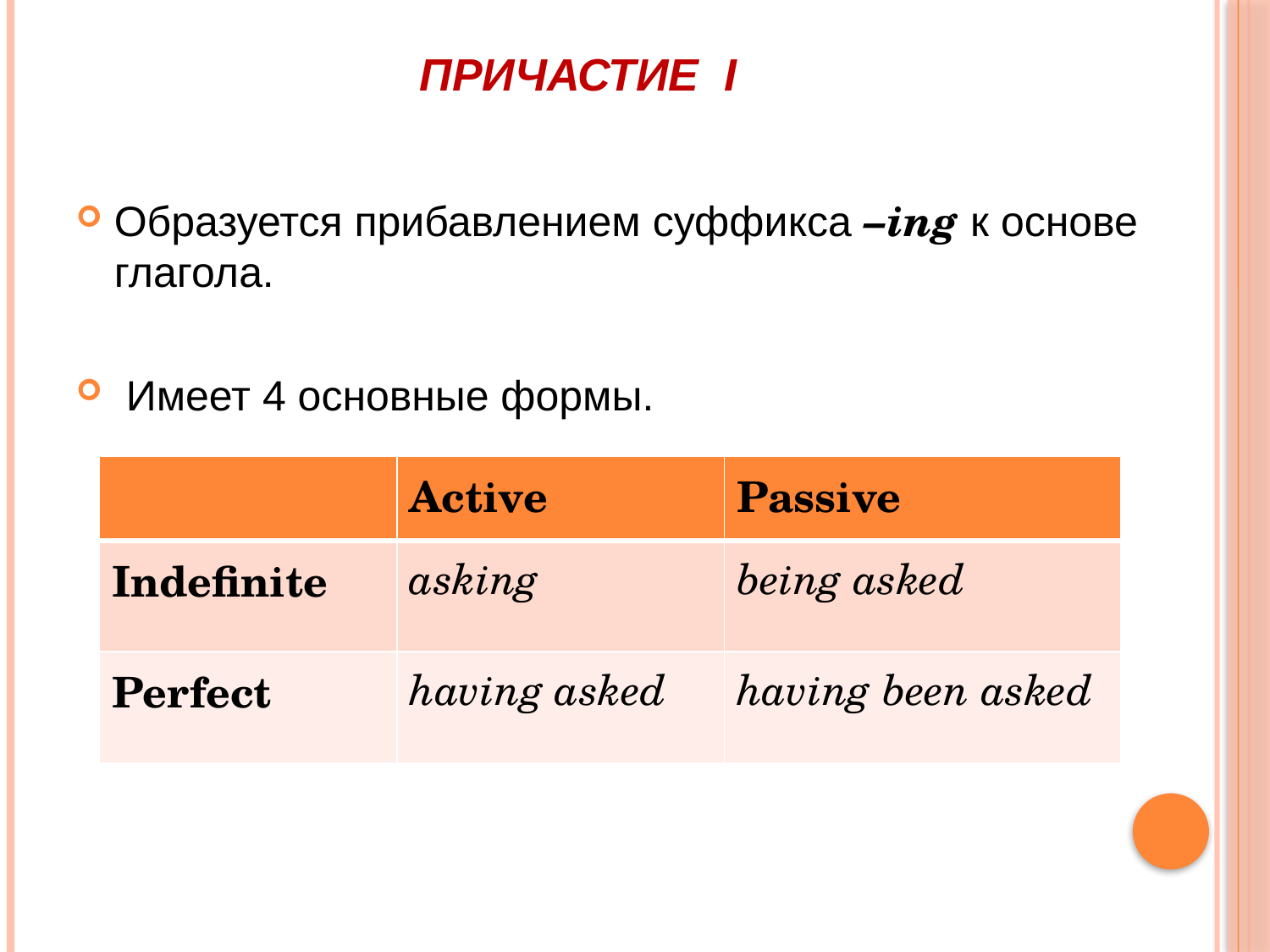

# ПРИЧАСТИЕ  I
Образуется прибавлением суффикса –ing к основе глагола.

 Имеет 4 основные формы.

|  | Active | Passive |
| --- | --- | --- |
| Indefinite | asking | being asked |
| Perfect | having asked | having been asked |